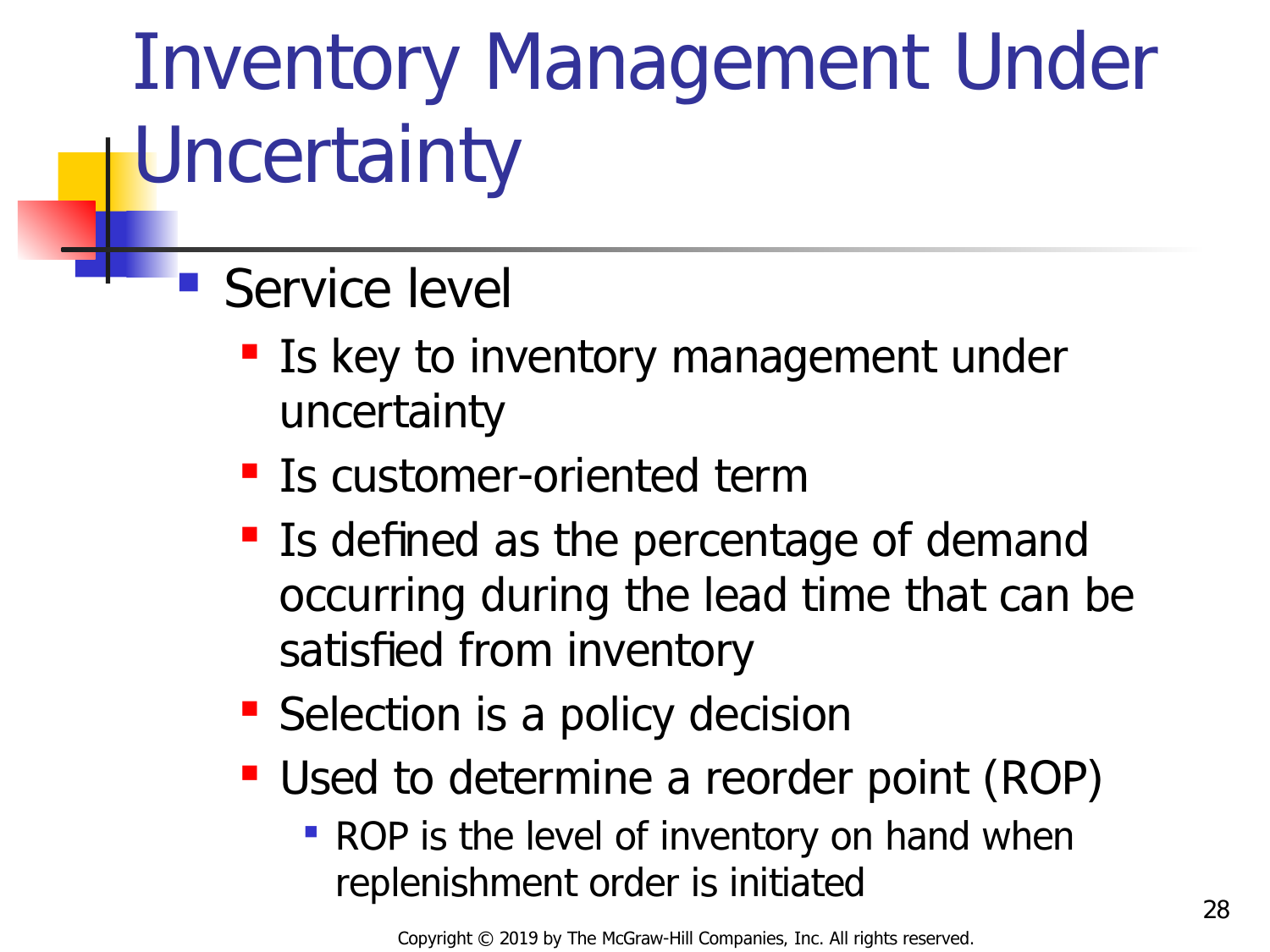

# Inventory Management Under Uncertainty
Service level
Is key to inventory management under uncertainty
Is customer-oriented term
Is defined as the percentage of demand occurring during the lead time that can be satisfied from inventory
Selection is a policy decision
Used to determine a reorder point (ROP)
ROP is the level of inventory on hand when replenishment order is initiated

28
Copyright © 2019 by The McGraw-Hill Companies, Inc. All rights reserved.